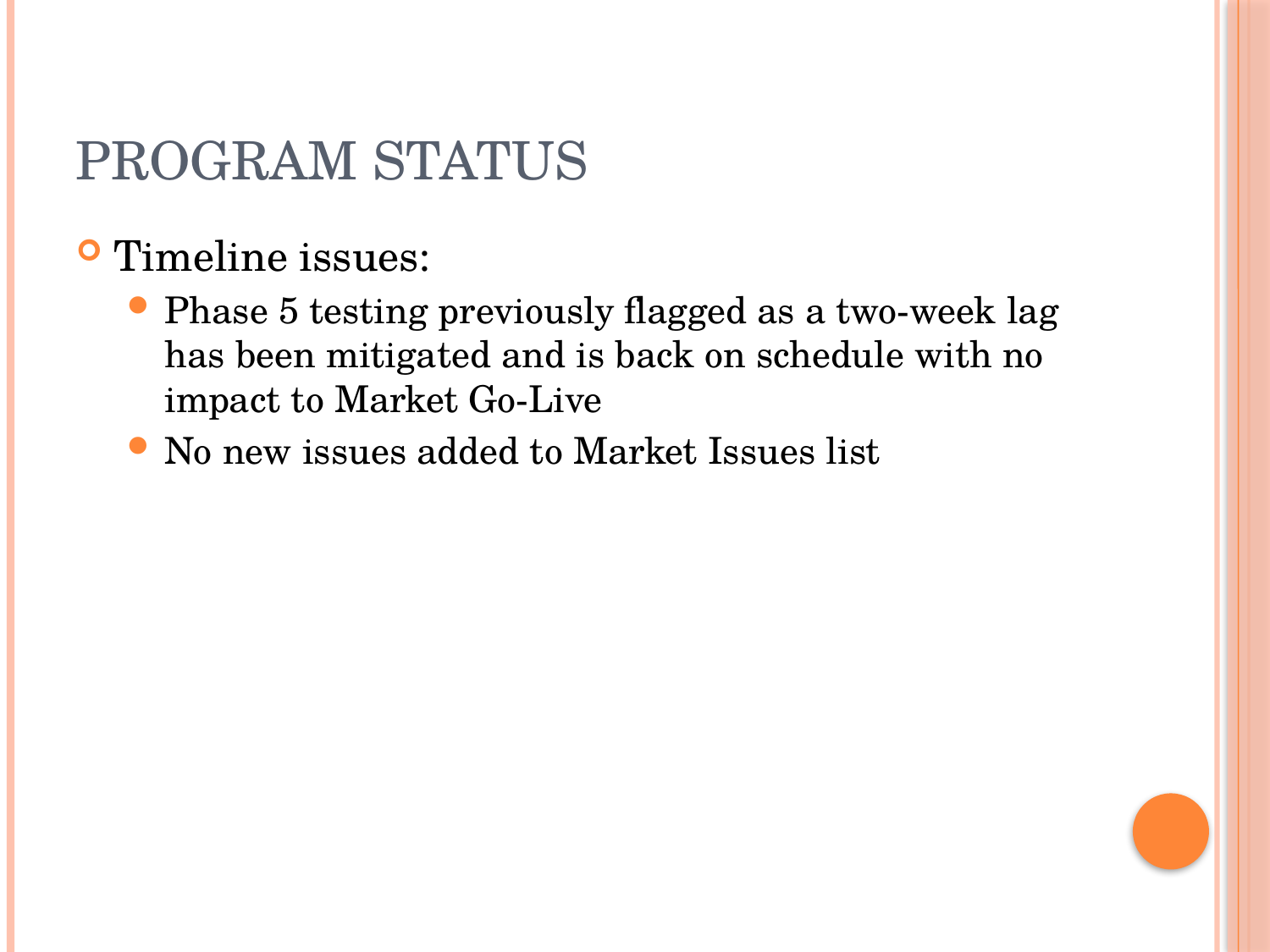

# Program Status
Timeline issues:
Phase 5 testing previously flagged as a two-week lag has been mitigated and is back on schedule with no impact to Market Go-Live
No new issues added to Market Issues list